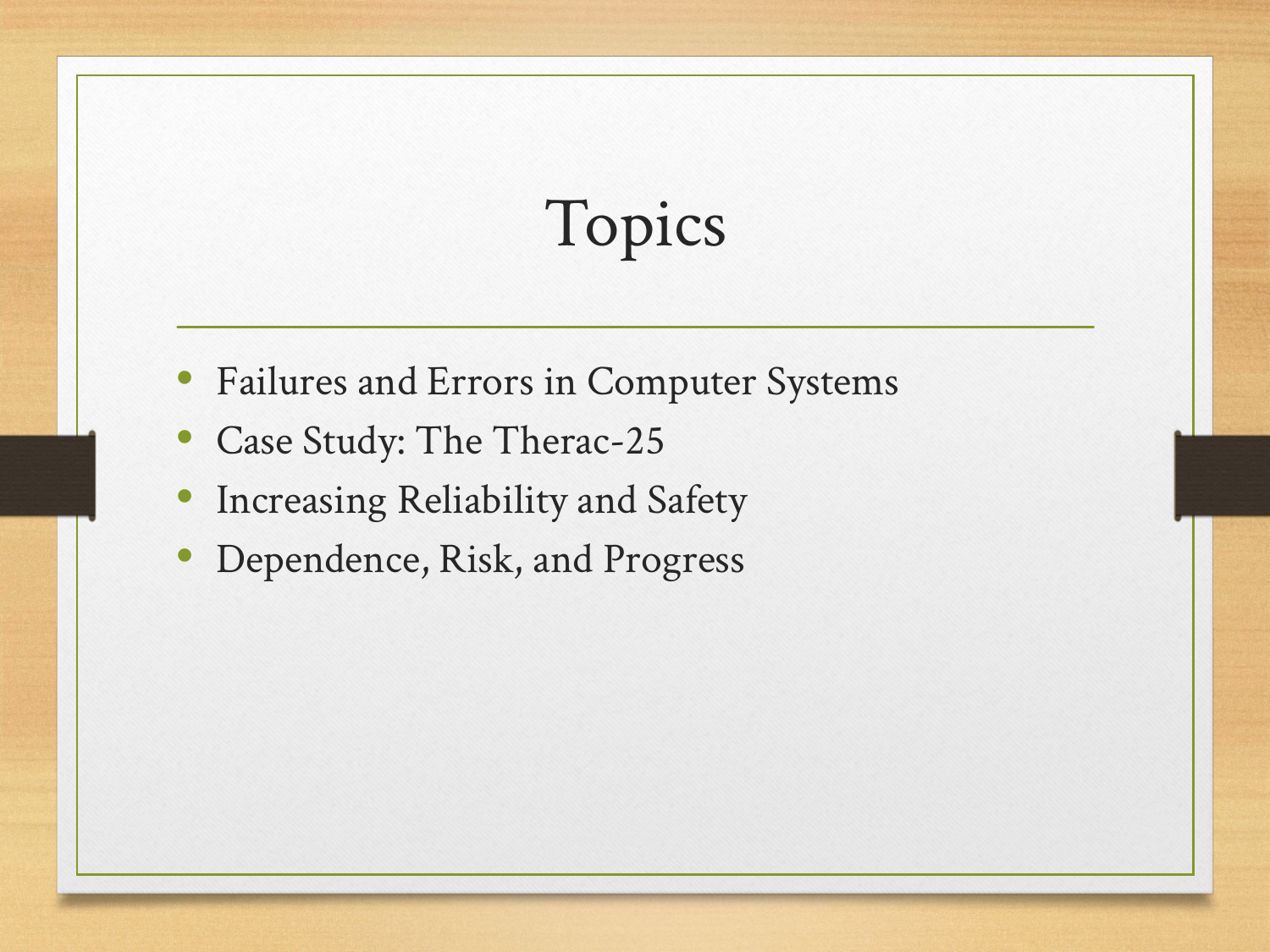

# Topics
Failures and Errors in Computer Systems
Case Study: The Therac-25
Increasing Reliability and Safety
Dependence, Risk, and Progress